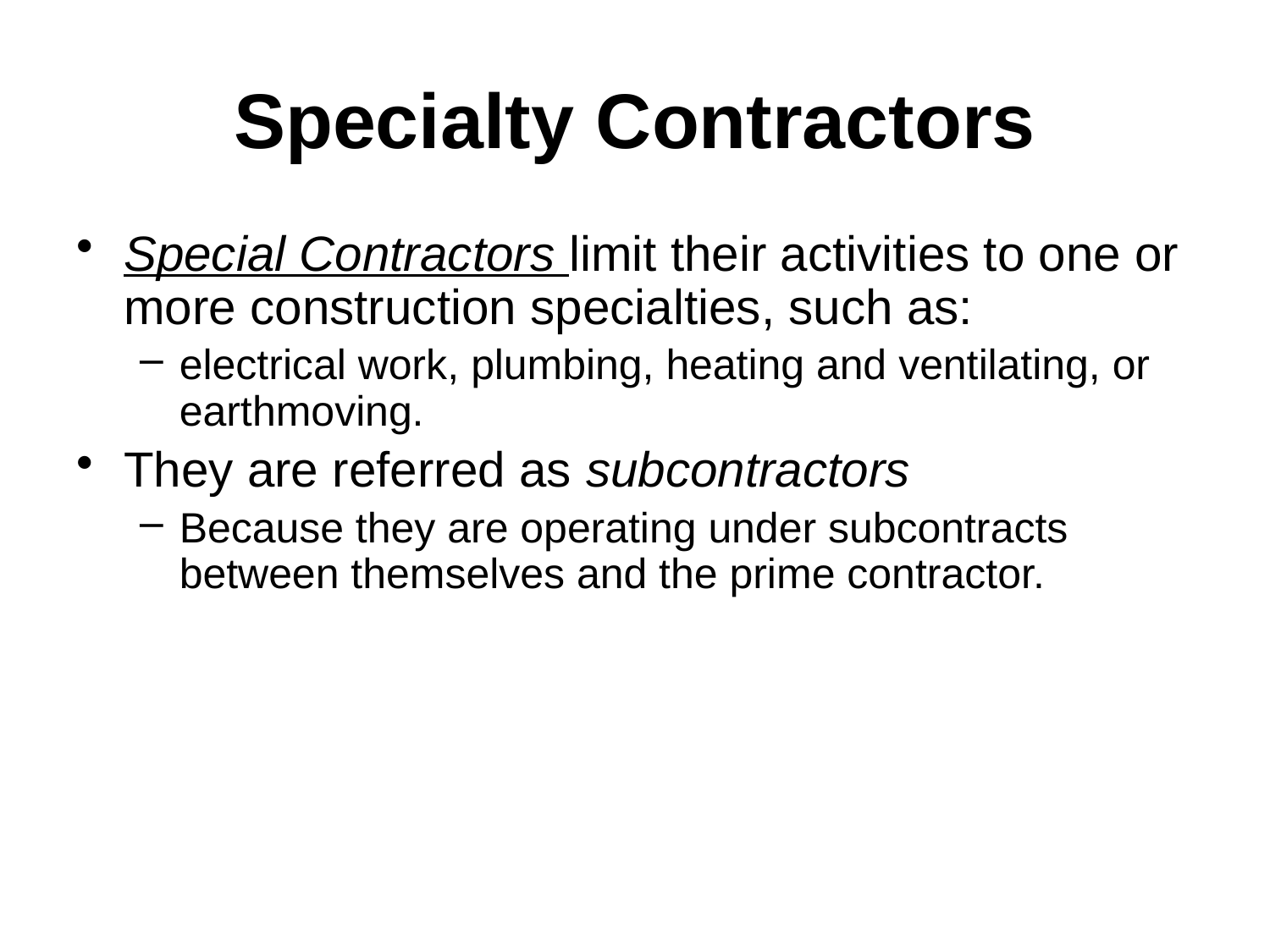

# Specialty Contractors
Special Contractors limit their activities to one or more construction specialties, such as:
electrical work, plumbing, heating and ventilating, or earthmoving.
They are referred as subcontractors
Because they are operating under subcontracts between themselves and the prime contractor.